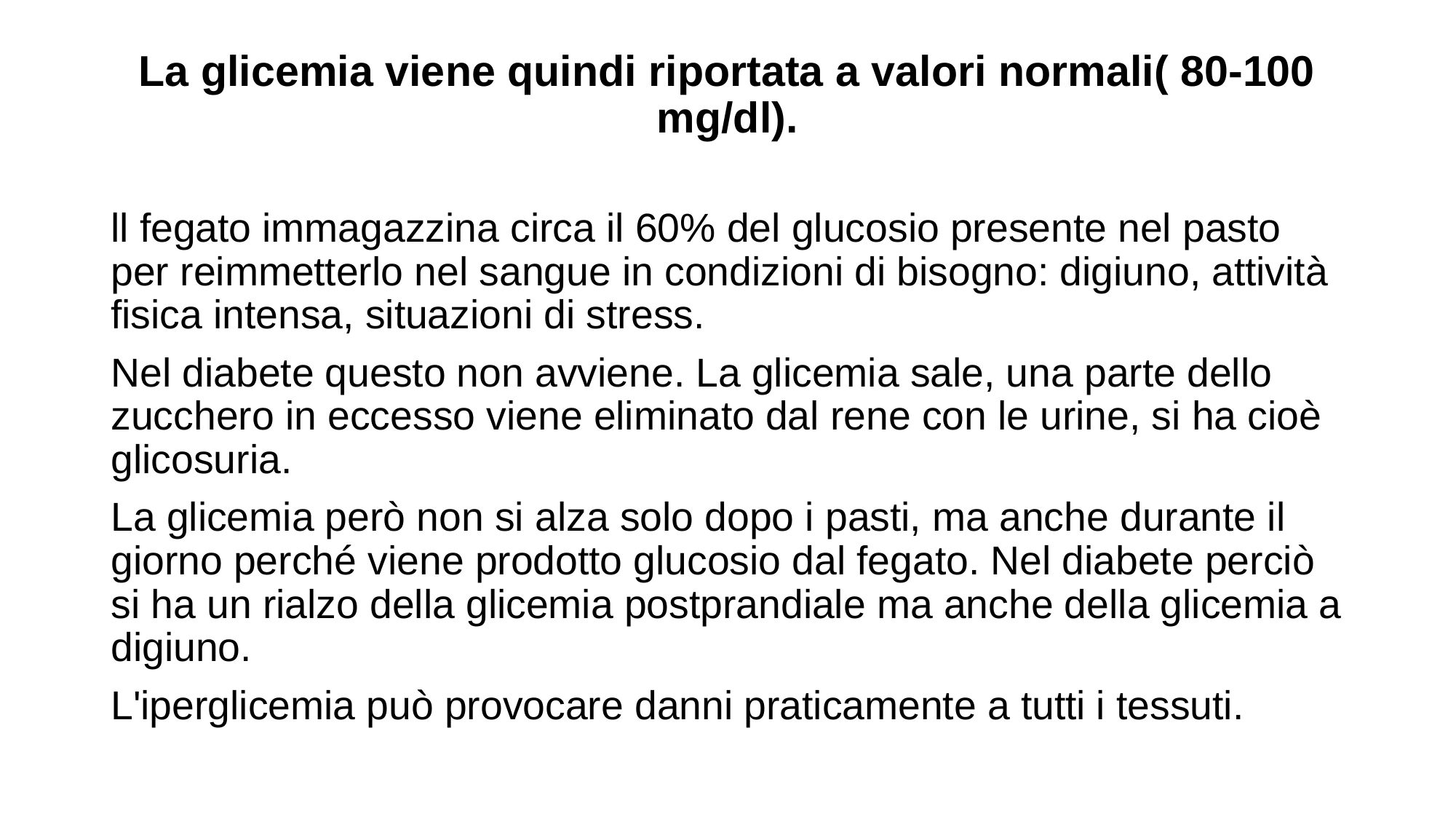

# La glicemia viene quindi riportata a valori normali( 80-100 mg/dl).
ll fegato immagazzina circa il 60% del glucosio presente nel pasto per reimmetterlo nel sangue in condizioni di bisogno: digiuno, attività fisica intensa, situazioni di stress.
Nel diabete questo non avviene. La glicemia sale, una parte dello zucchero in eccesso viene eliminato dal rene con le urine, si ha cioè glicosuria.
La glicemia però non si alza solo dopo i pasti, ma anche durante il giorno perché viene prodotto glucosio dal fegato. Nel diabete perciò si ha un rialzo della glicemia postprandiale ma anche della glicemia a digiuno.
L'iperglicemia può provocare danni praticamente a tutti i tessuti.